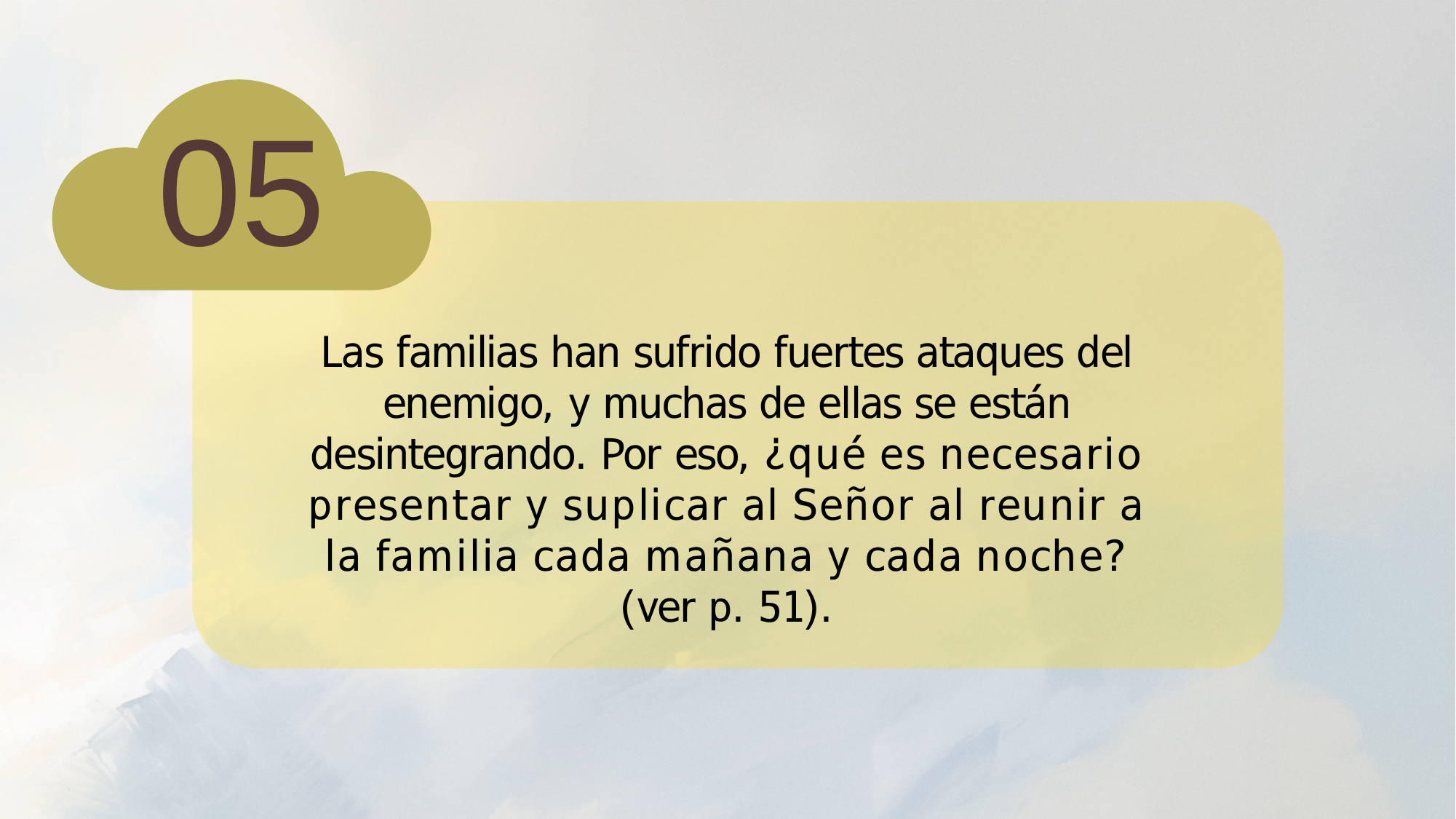

05

Las familias han sufrido fuertes ataques del enemigo, y muchas de ellas se están desintegrando. Por eso, ¿qué es necesario presentar y suplicar al Señor al reunir a la familia cada mañana y cada noche? (ver p. 51).